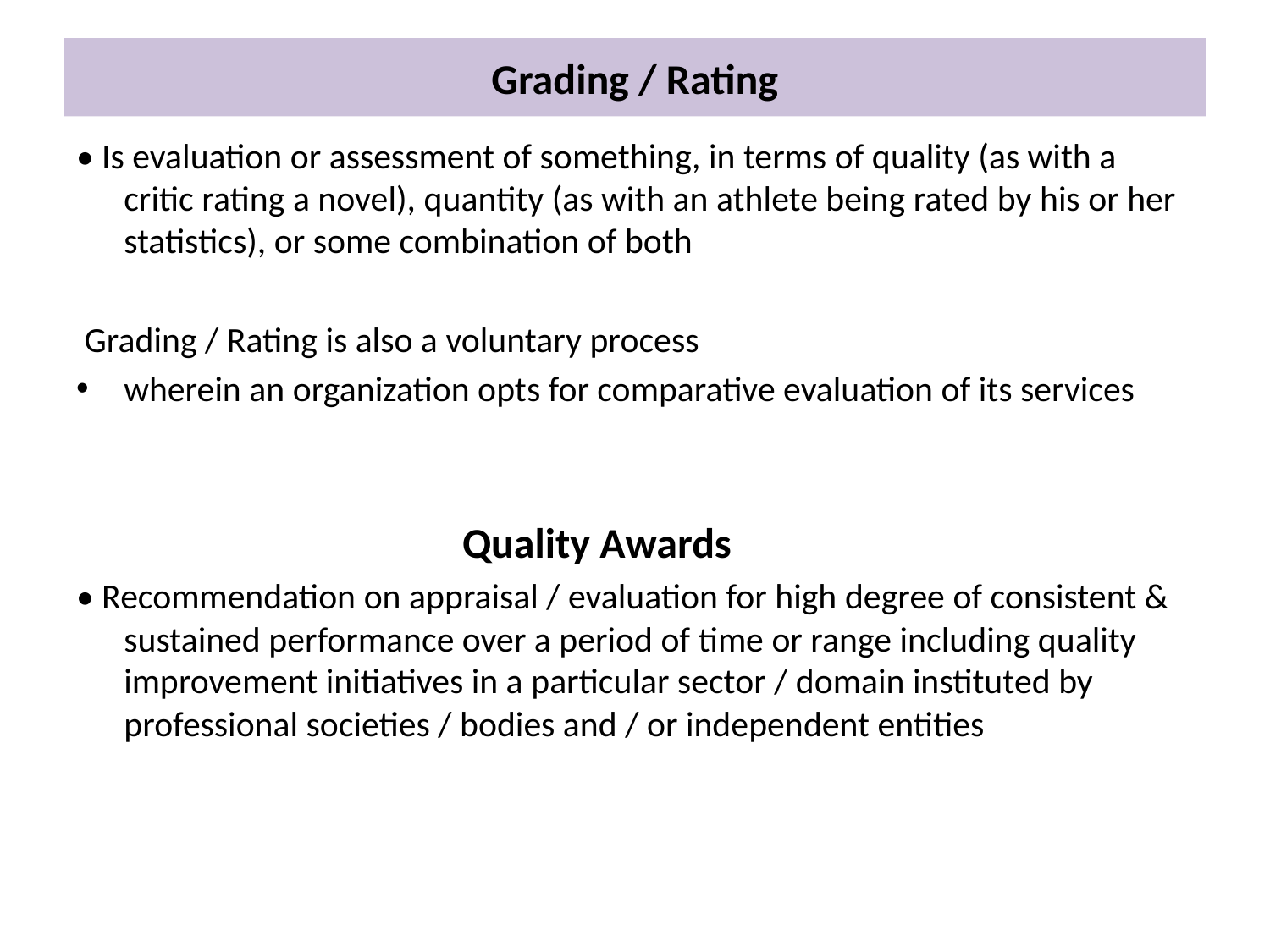

# Grading / Rating
• Is evaluation or assessment of something, in terms of quality (as with a critic rating a novel), quantity (as with an athlete being rated by his or her statistics), or some combination of both

 Grading / Rating is also a voluntary process
wherein an organization opts for comparative evaluation of its services

                                                Quality Awards
• Recommendation on appraisal / evaluation for high degree of consistent & sustained performance over a period of time or range including quality improvement initiatives in a particular sector / domain instituted by professional societies / bodies and / or independent entities